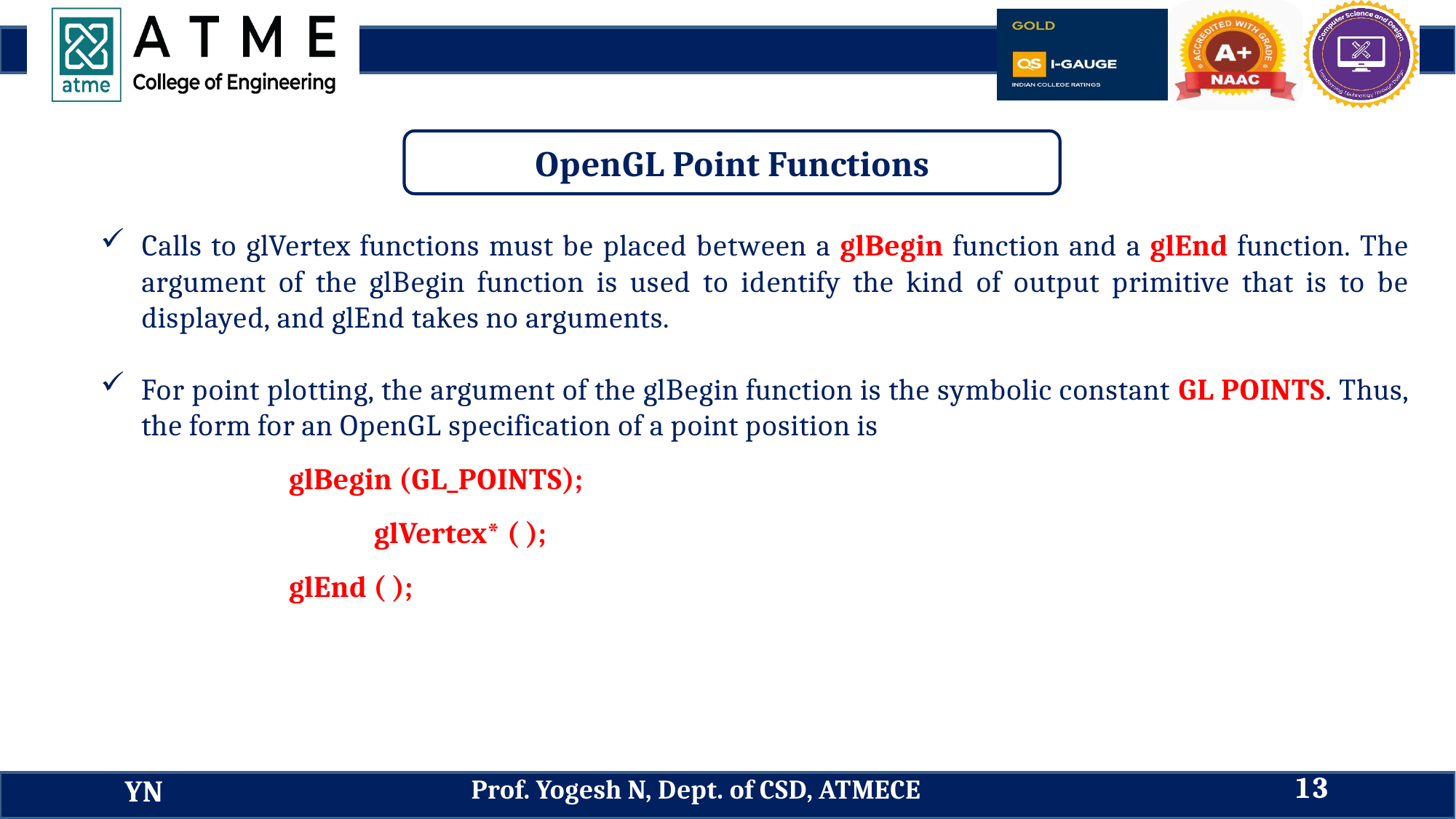

OpenGL Point Functions
Calls to glVertex functions must be placed between a glBegin function and a glEnd function. The argument of the glBegin function is used to identify the kind of output primitive that is to be displayed, and glEnd takes no arguments.

For point plotting, the argument of the glBegin function is the symbolic constant GL POINTS. Thus, the form for an OpenGL specification of a point position is
glBegin (GL_POINTS);
             glVertex* ( );
glEnd ( );
13
Prof. Yogesh N, Dept. of CSD, ATMECE
YN